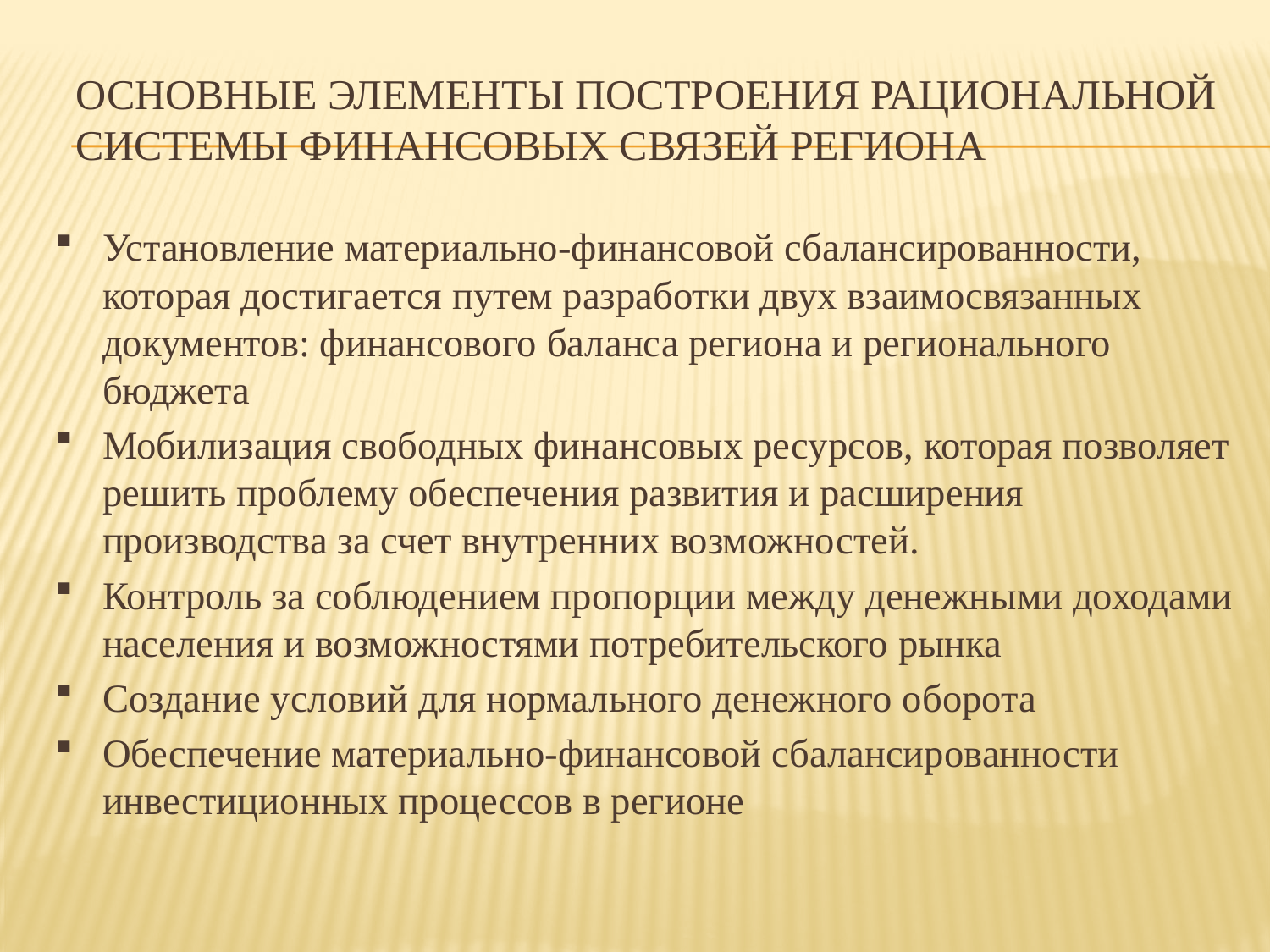

# Основные элементы построения рациональной системы финансовых связей региона
Установление материально-финансовой сбалансированности, которая достигается путем разработки двух взаимосвязанных документов: финансового баланса региона и регионального бюджета
Мобилизация свободных финансовых ресурсов, которая позволяет решить проблему обеспечения развития и расширения производства за счет внутренних возможностей.
Контроль за соблюдением пропорции между денежными доходами населения и возможностями потребительского рынка
Создание условий для нормального денежного оборота
Обеспечение материально-финансовой сбалансированности инвестиционных процессов в регионе